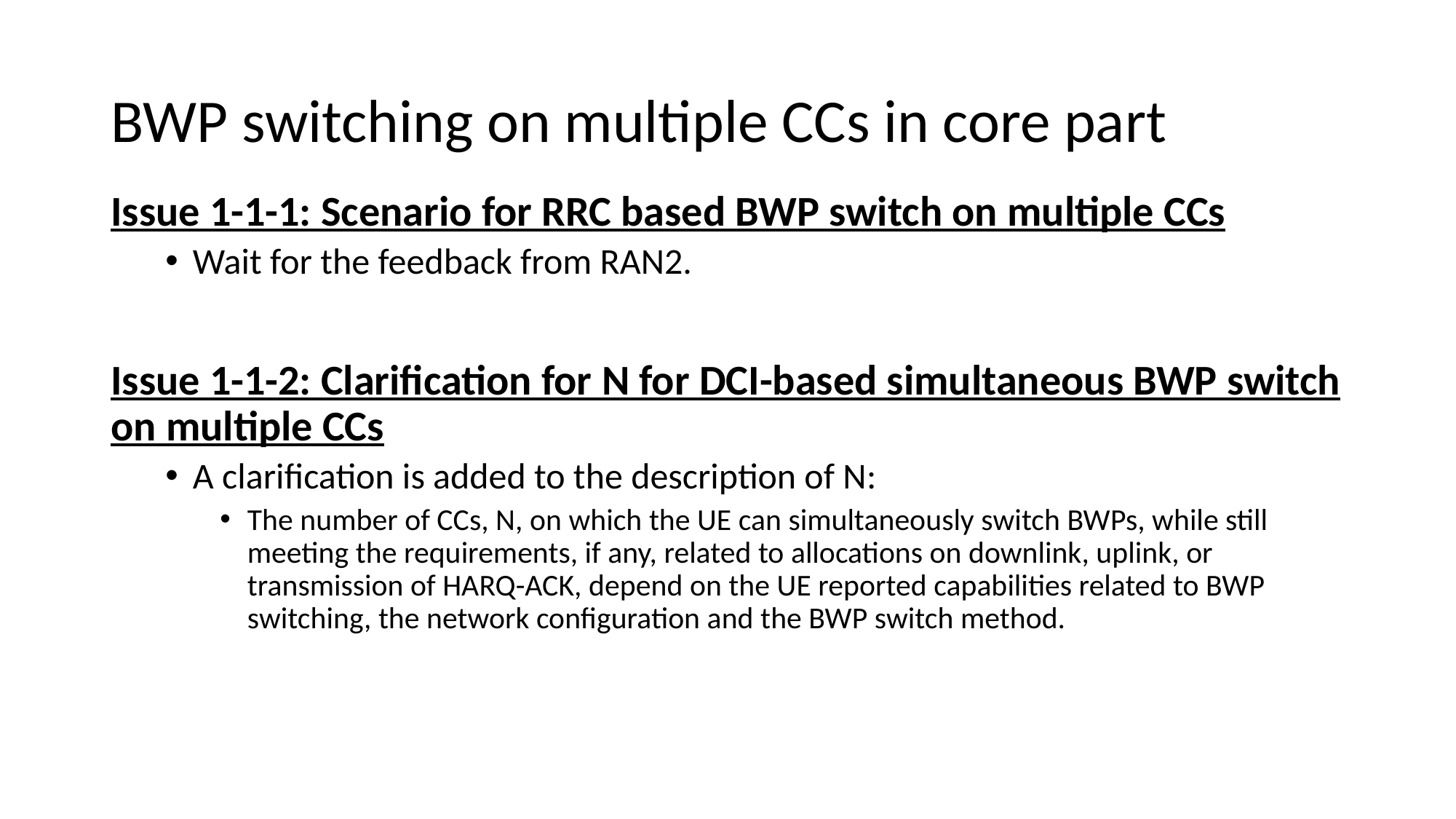

# BWP switching on multiple CCs in core part
Issue 1-1-1: Scenario for RRC based BWP switch on multiple CCs
Wait for the feedback from RAN2.

Issue 1-1-2: Clarification for N for DCI-based simultaneous BWP switch on multiple CCs
A clarification is added to the description of N:
The number of CCs, N, on which the UE can simultaneously switch BWPs, while still meeting the requirements, if any, related to allocations on downlink, uplink, or transmission of HARQ-ACK, depend on the UE reported capabilities related to BWP switching, the network configuration and the BWP switch method.